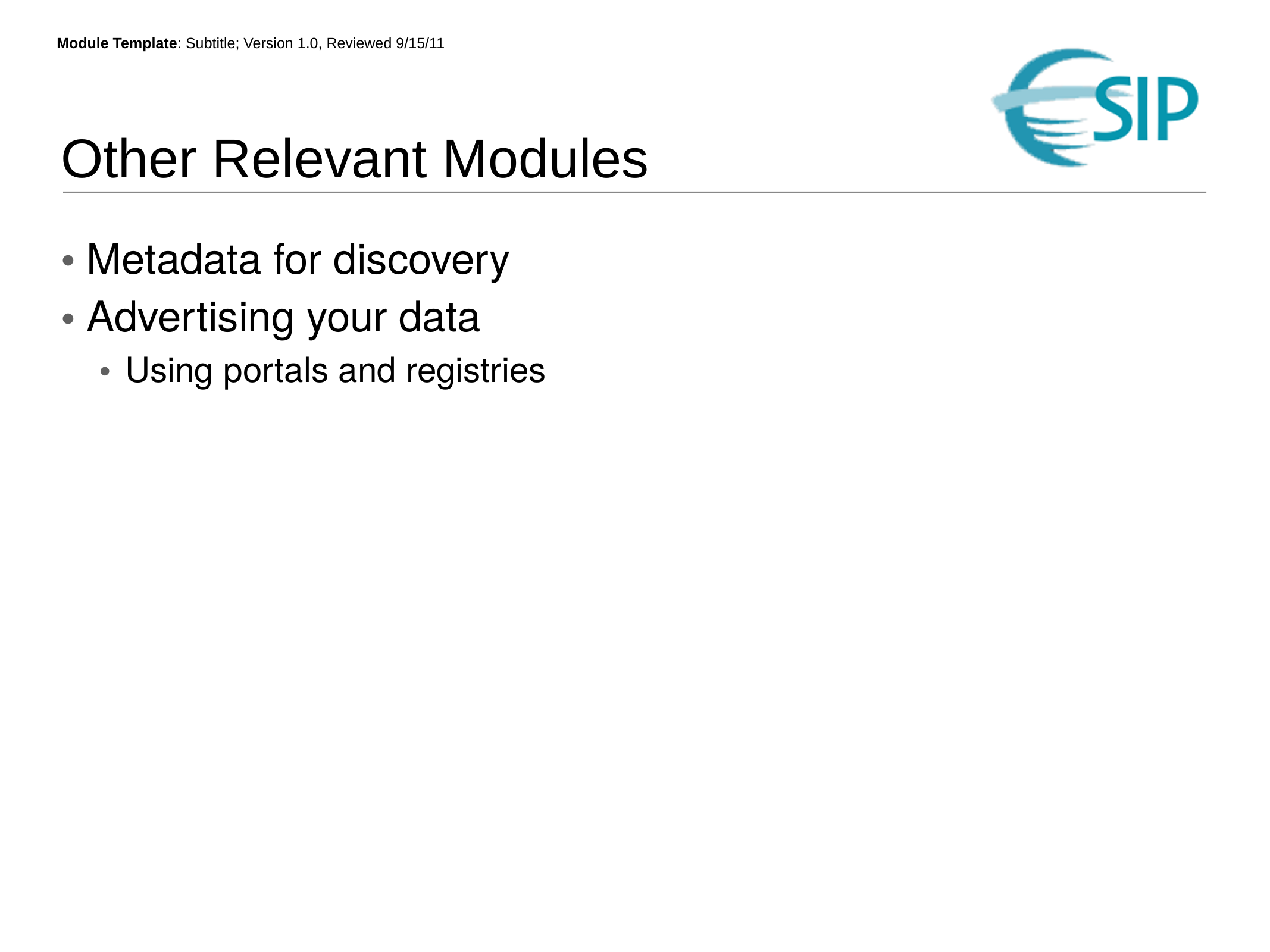

# Other Relevant Modules
Metadata for discovery
Advertising your data
Using portals and registries